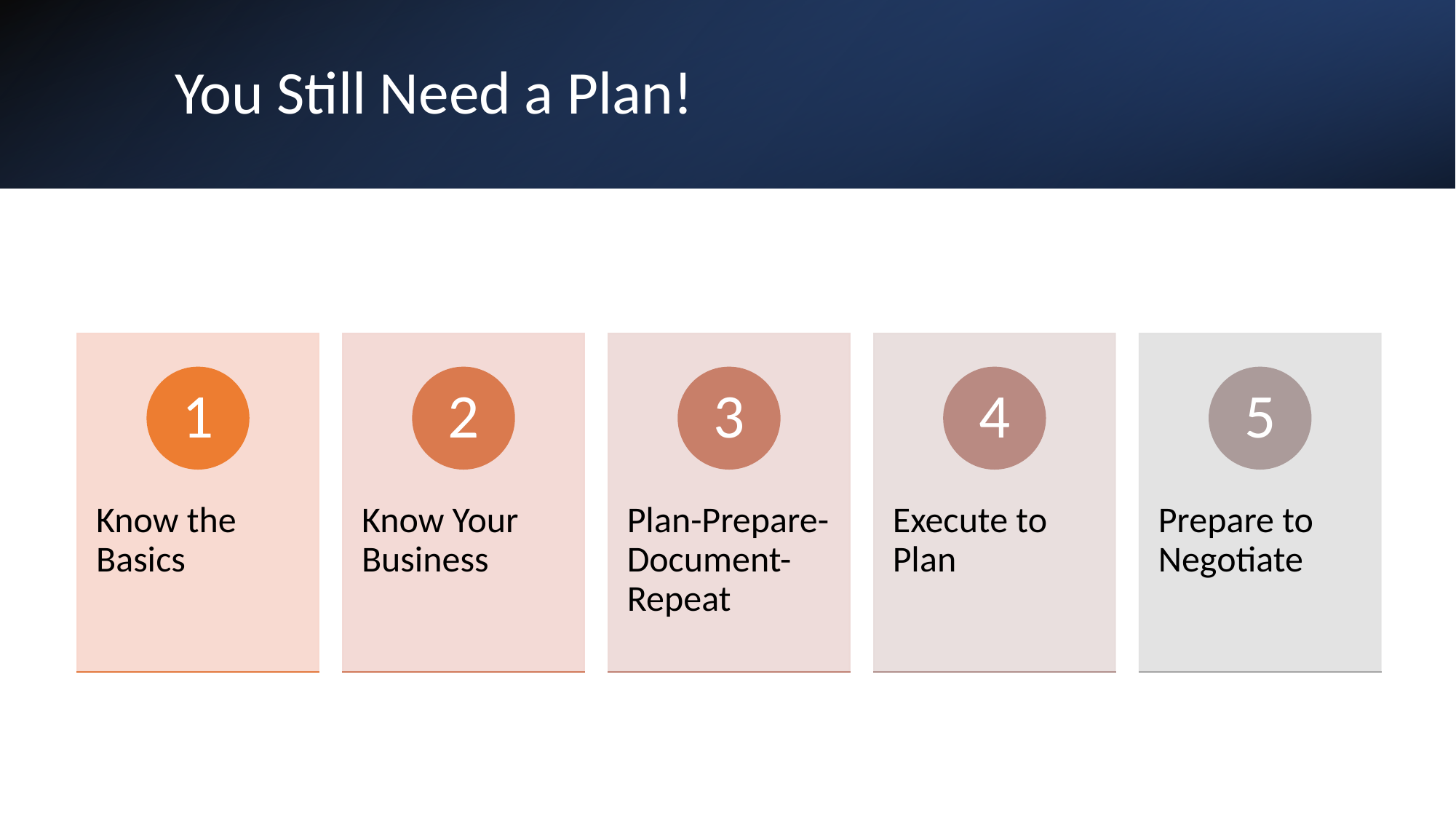

# You Still Need a Plan!
Know the Basics
1
Know Your Business
2
Plan-Prepare-Document-Repeat
3
Execute to Plan
4
Prepare to Negotiate
5